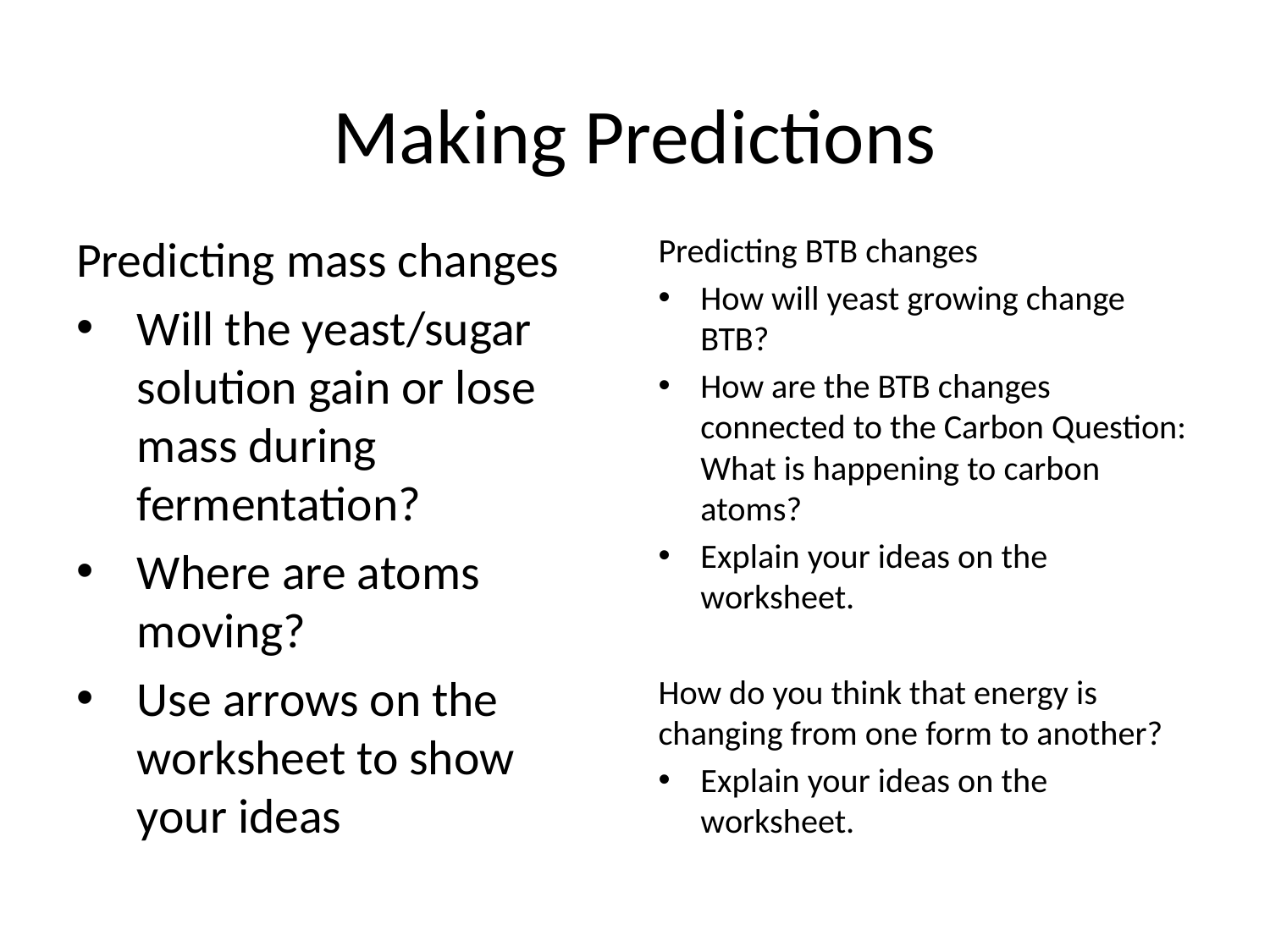

# Making Predictions
Predicting mass changes
Will the yeast/sugar solution gain or lose mass during fermentation?
Where are atoms moving?
Use arrows on the worksheet to show your ideas
Predicting BTB changes
How will yeast growing change BTB?
How are the BTB changes connected to the Carbon Question: What is happening to carbon atoms?
Explain your ideas on the worksheet.

How do you think that energy is changing from one form to another?
Explain your ideas on the worksheet.